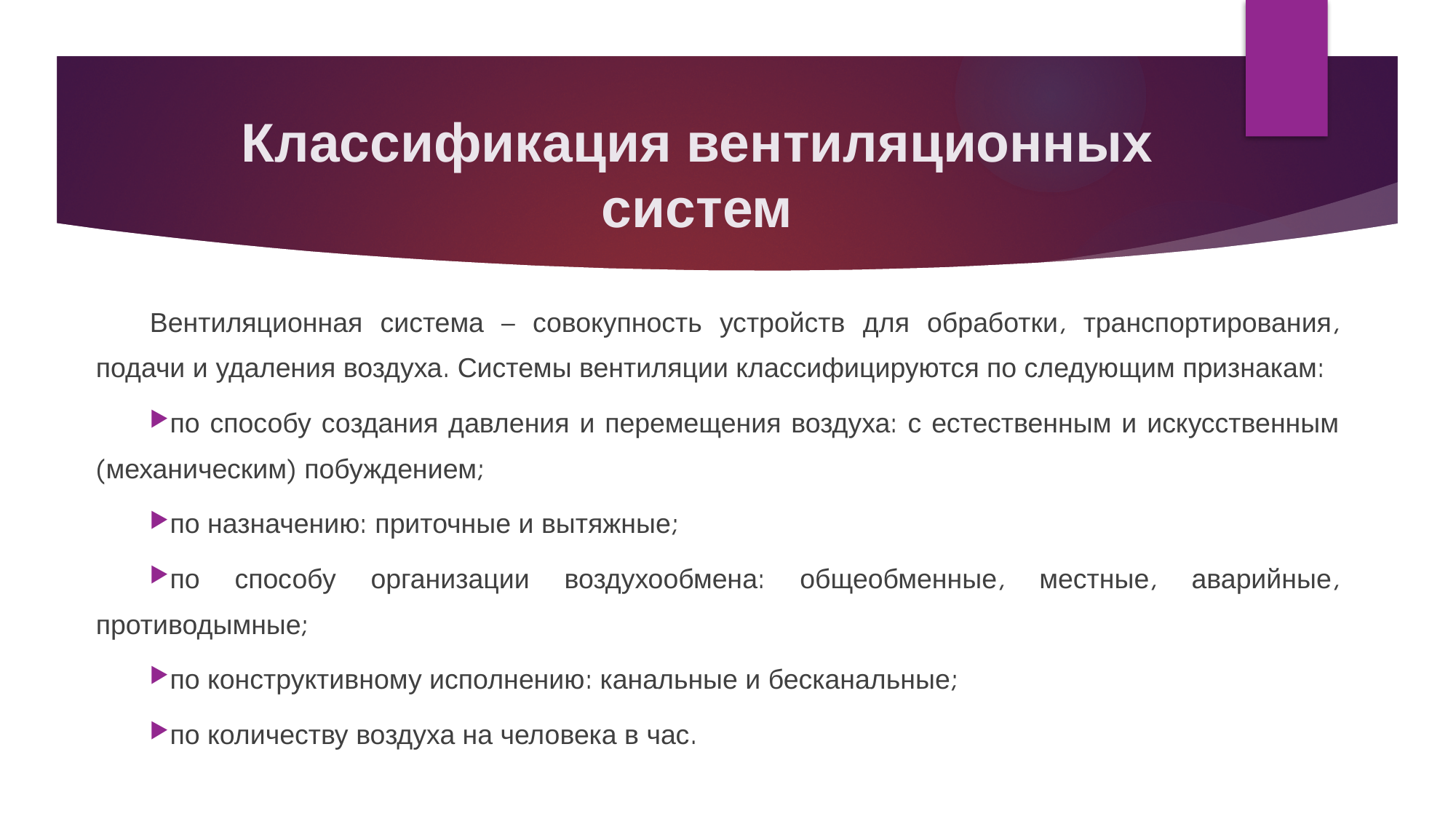

# Классификация вентиляционных систем
Вентиляционная система – совокупность устройств для обработки, транспортирования, подачи и удаления воздуха. Системы вентиляции классифицируются по следующим признакам:
по способу создания давления и перемещения воздуха: с естественным и искусственным (механическим) побуждением;
по назначению: приточные и вытяжные;
по способу организации воздухообмена: общеобменные, местные, аварийные, противодымные;
по конструктивному исполнению: канальные и бесканальные;
по количеству воздуха на человека в час.